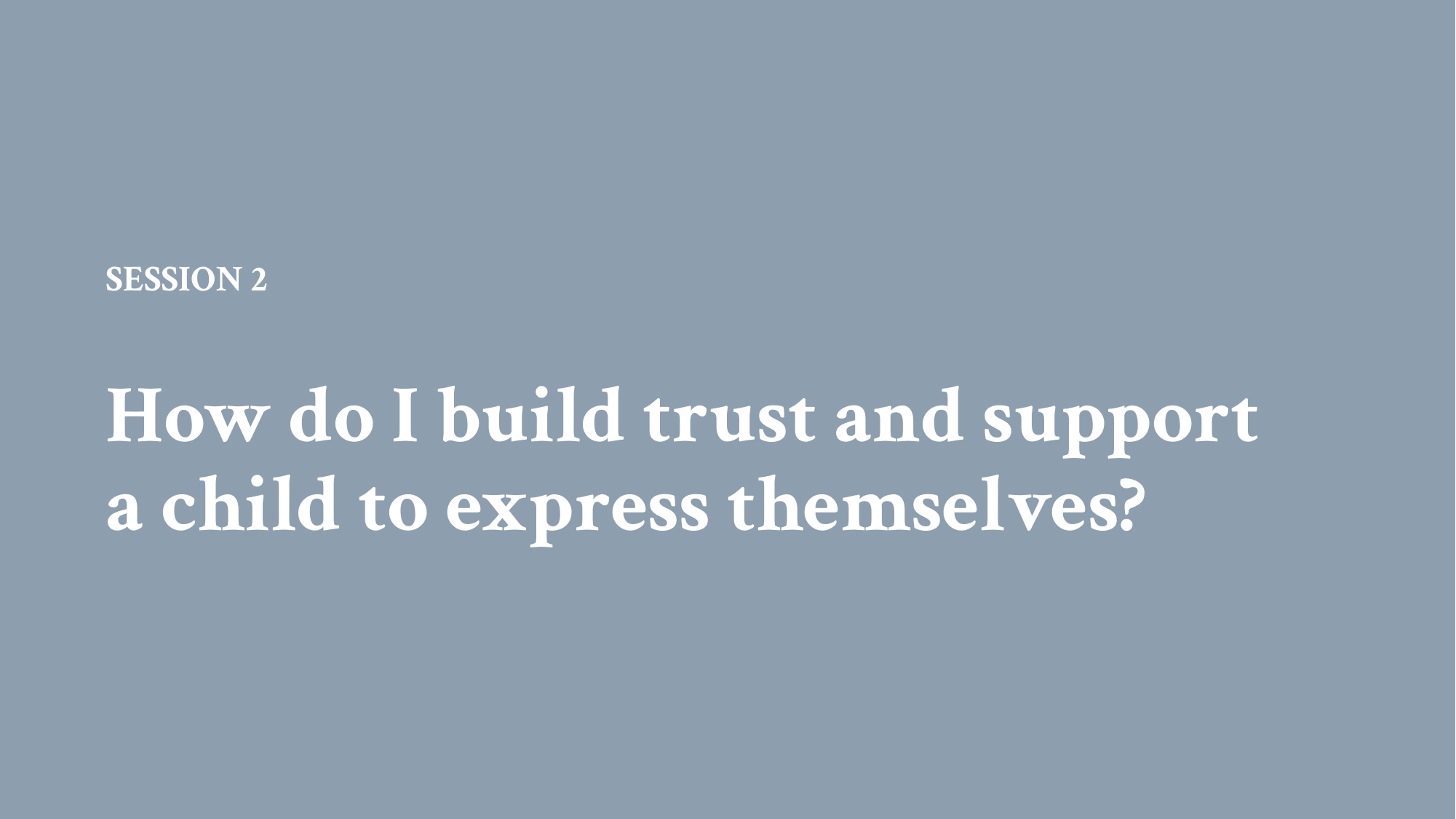

SESSION 2
How do I build trust and support a child to express themselves?